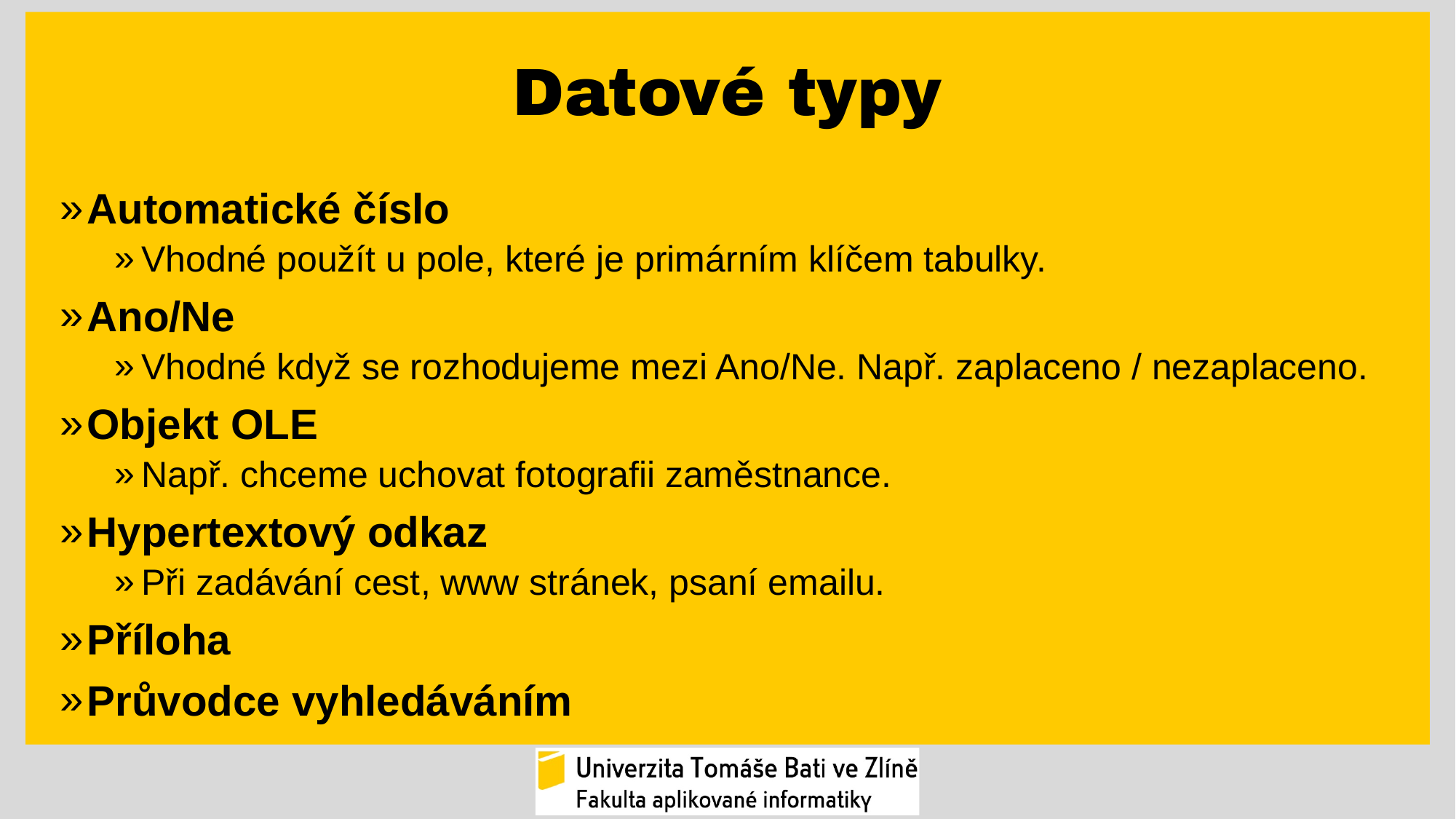

# Datové typy
Automatické číslo
Vhodné použít u pole, které je primárním klíčem tabulky.
Ano/Ne
Vhodné když se rozhodujeme mezi Ano/Ne. Např. zaplaceno / nezaplaceno.
Objekt OLE
Např. chceme uchovat fotografii zaměstnance.
Hypertextový odkaz
Při zadávání cest, www stránek, psaní emailu.
Příloha
Průvodce vyhledáváním